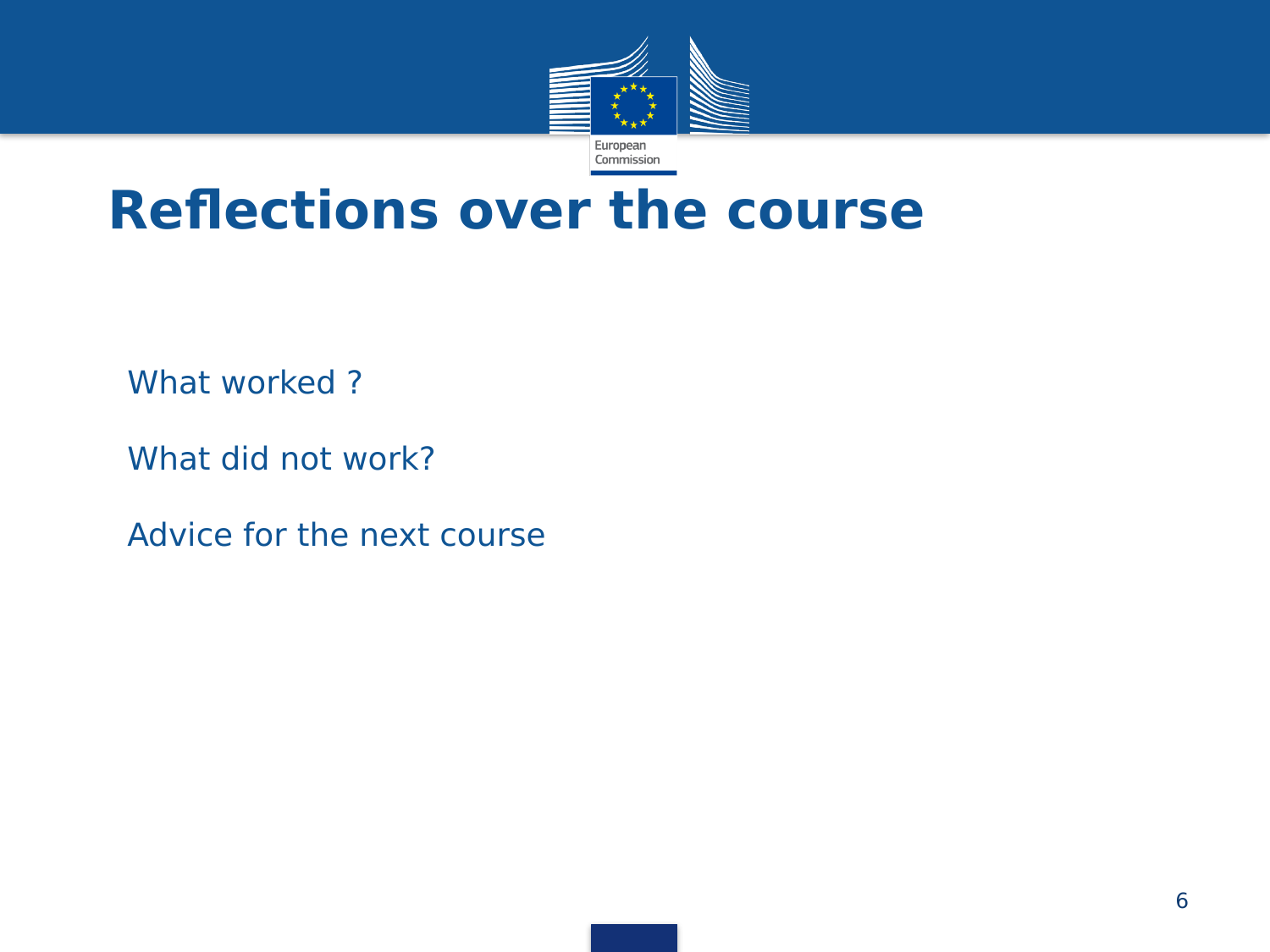

# Reflections over the course
What worked ?

What did not work?

Advice for the next course